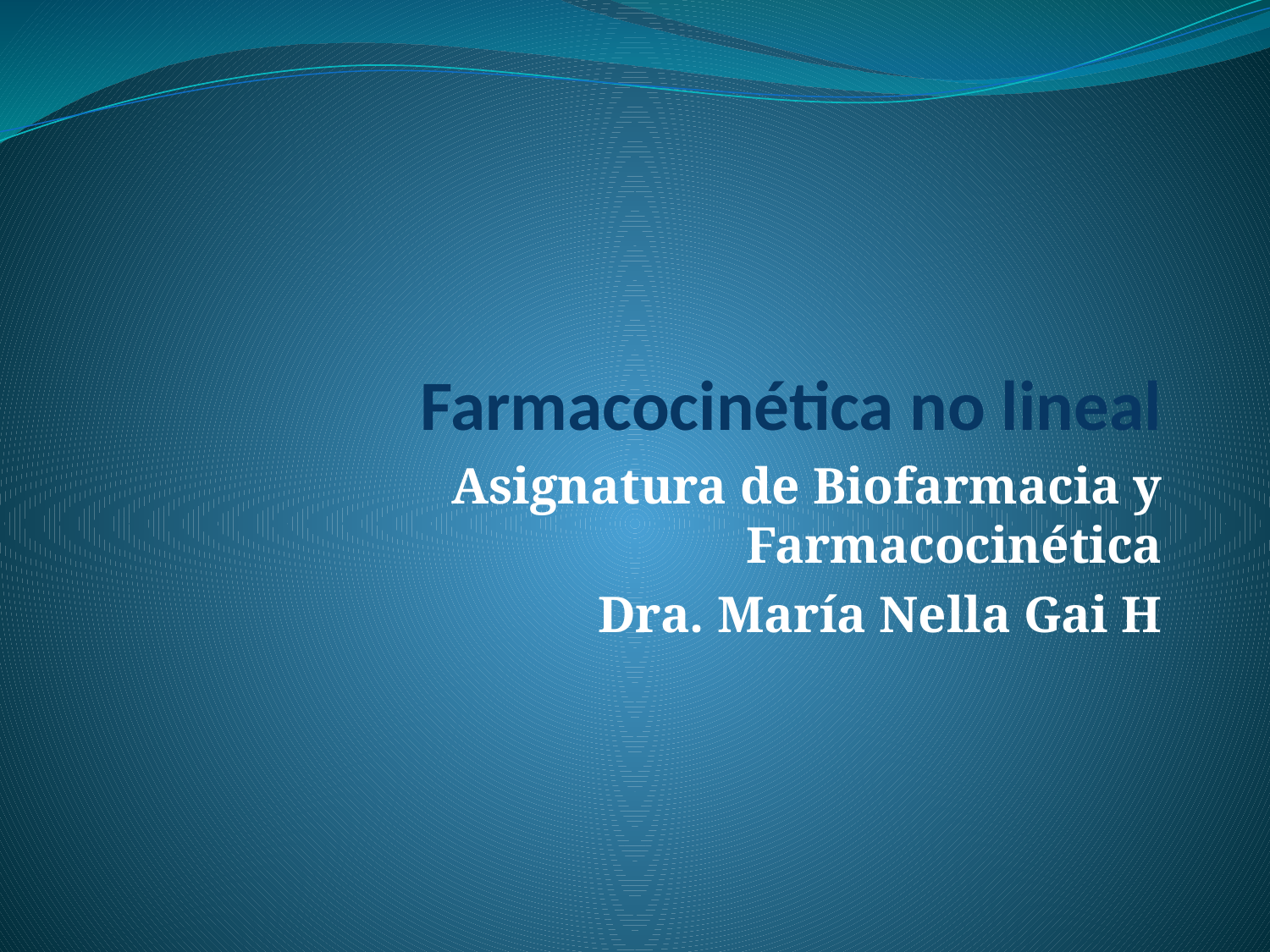

# Farmacocinética no lineal
Asignatura de Biofarmacia y Farmacocinética
Dra. María Nella Gai H